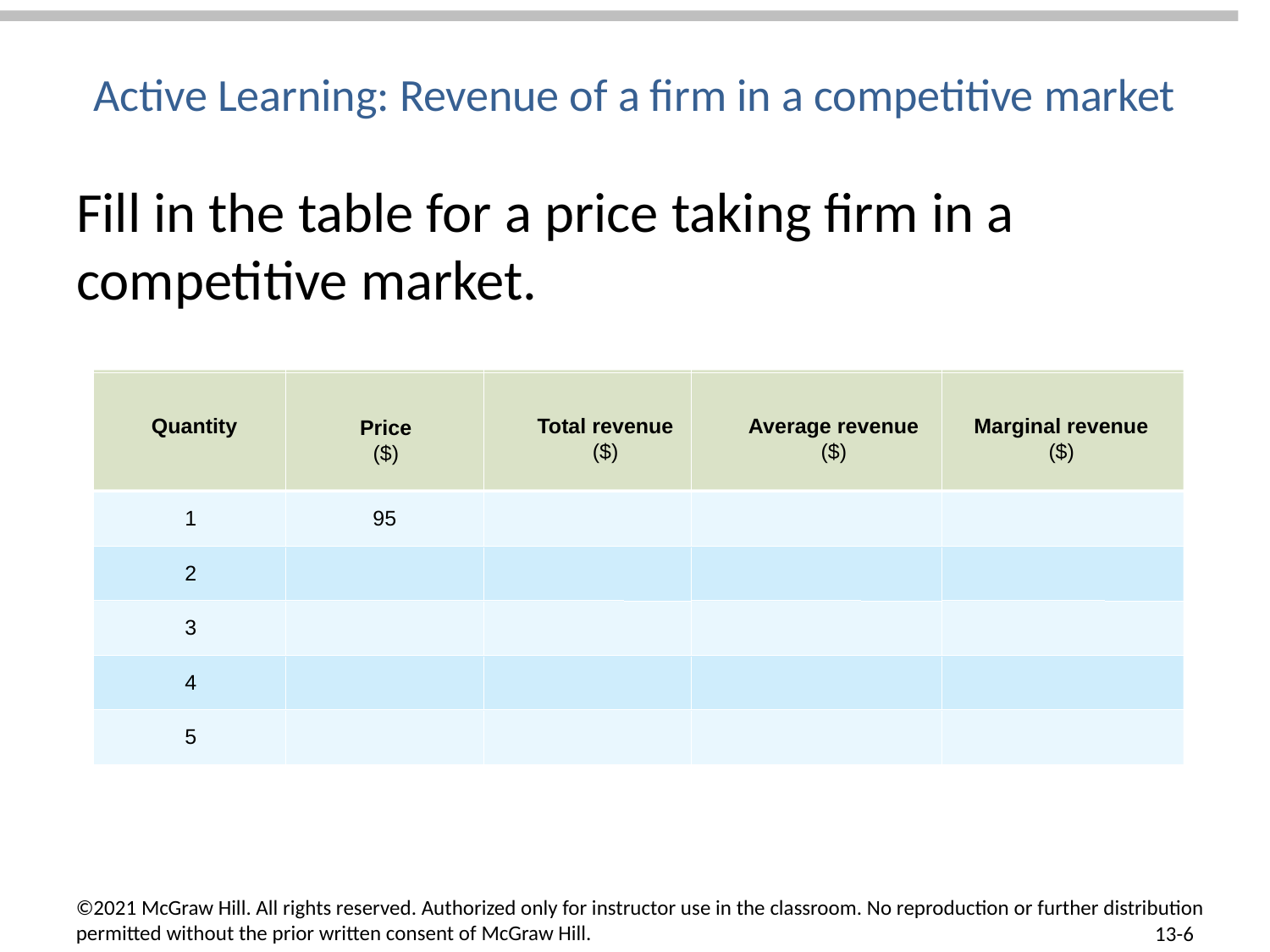

# Active Learning: Revenue of a firm in a competitive market
Fill in the table for a price taking firm in a competitive market.

Quantity
Total revenue
($)
Average revenue
($)
Marginal revenue
($)
Price
($)

1
95

2

3

4

5